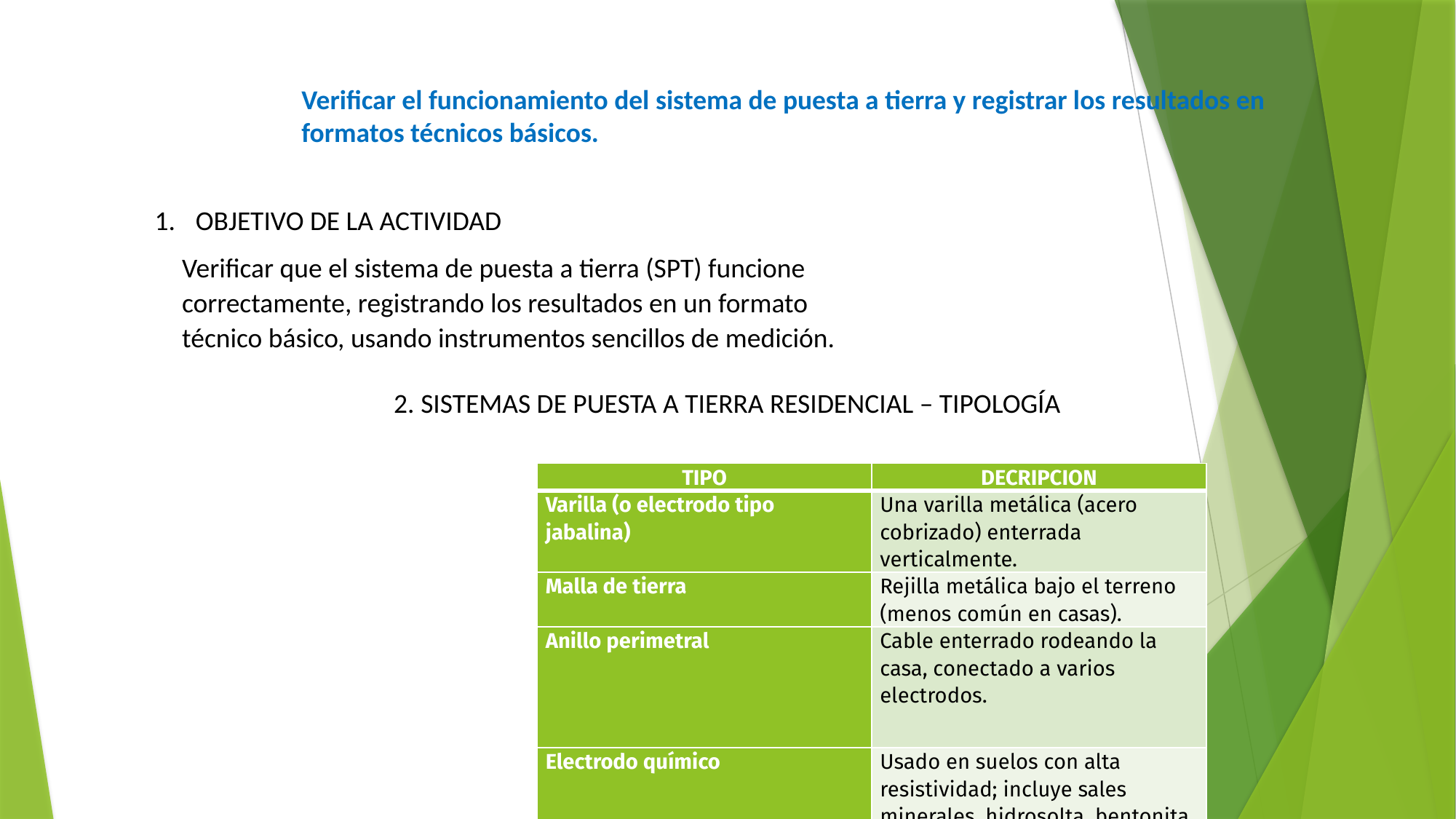

Verificar el funcionamiento del sistema de puesta a tierra y registrar los resultados en formatos técnicos básicos.

OBJETIVO DE LA ACTIVIDAD
Verificar que el sistema de puesta a tierra (SPT) funcione correctamente, registrando los resultados en un formato técnico básico, usando instrumentos sencillos de medición.
2. SISTEMAS DE PUESTA A TIERRA RESIDENCIAL – TIPOLOGÍA
| TIPO | DECRIPCION |
| --- | --- |
| Varilla (o electrodo tipo jabalina) | Una varilla metálica (acero cobrizado) enterrada verticalmente. |
| Malla de tierra | Rejilla metálica bajo el terreno (menos común en casas). |
| Anillo perimetral | Cable enterrado rodeando la casa, conectado a varios electrodos. |
| Electrodo químico | Usado en suelos con alta resistividad; incluye sales minerales, hidrosolta, bentonita. |